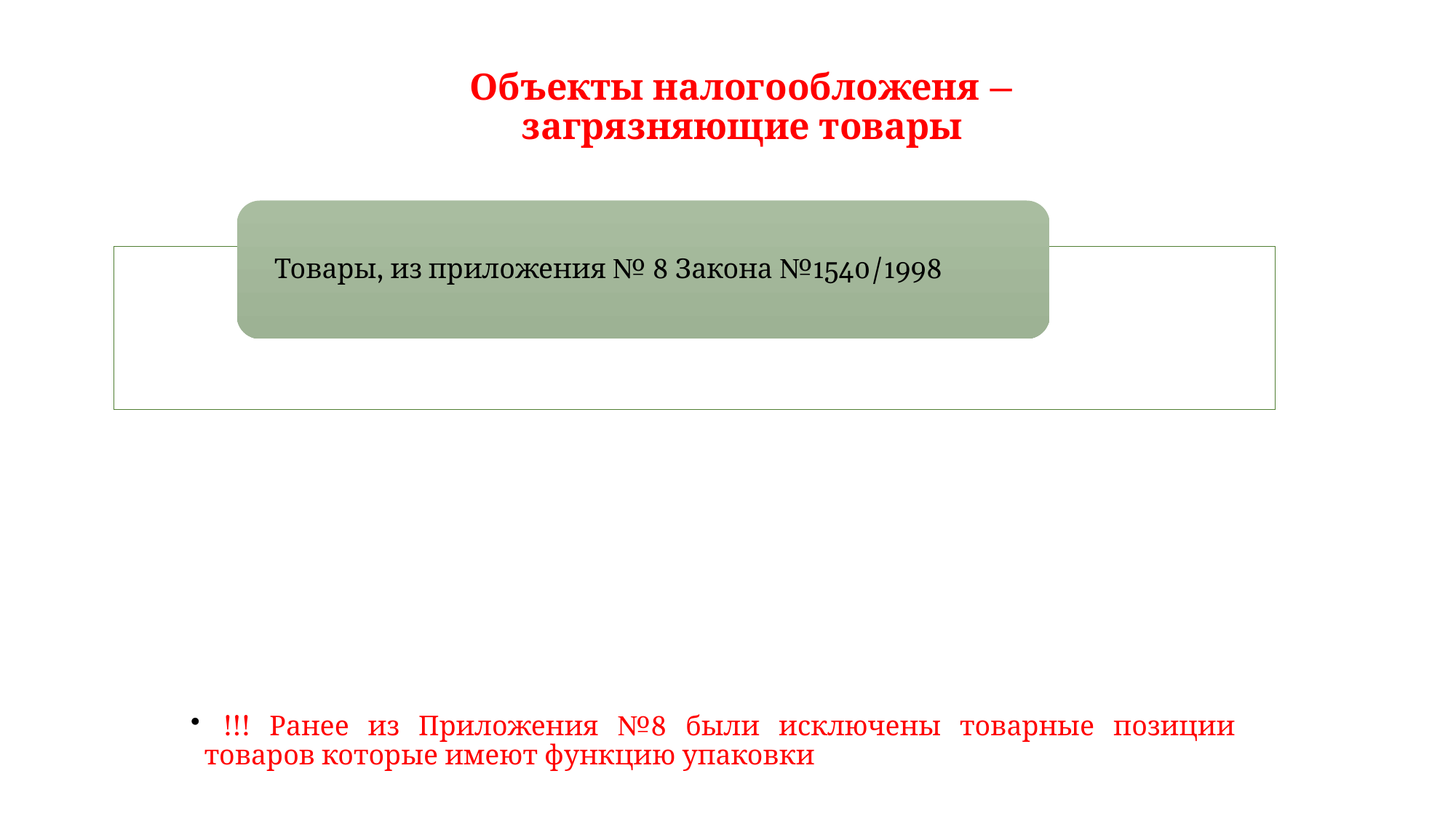

Объекты налогообложеня – загрязняющие товары
Товары, из приложения № 8 Закона №1540/1998

 !!! Ранее из Приложения №8 были исключены товарные позиции товаров которые имеют функцию упаковки